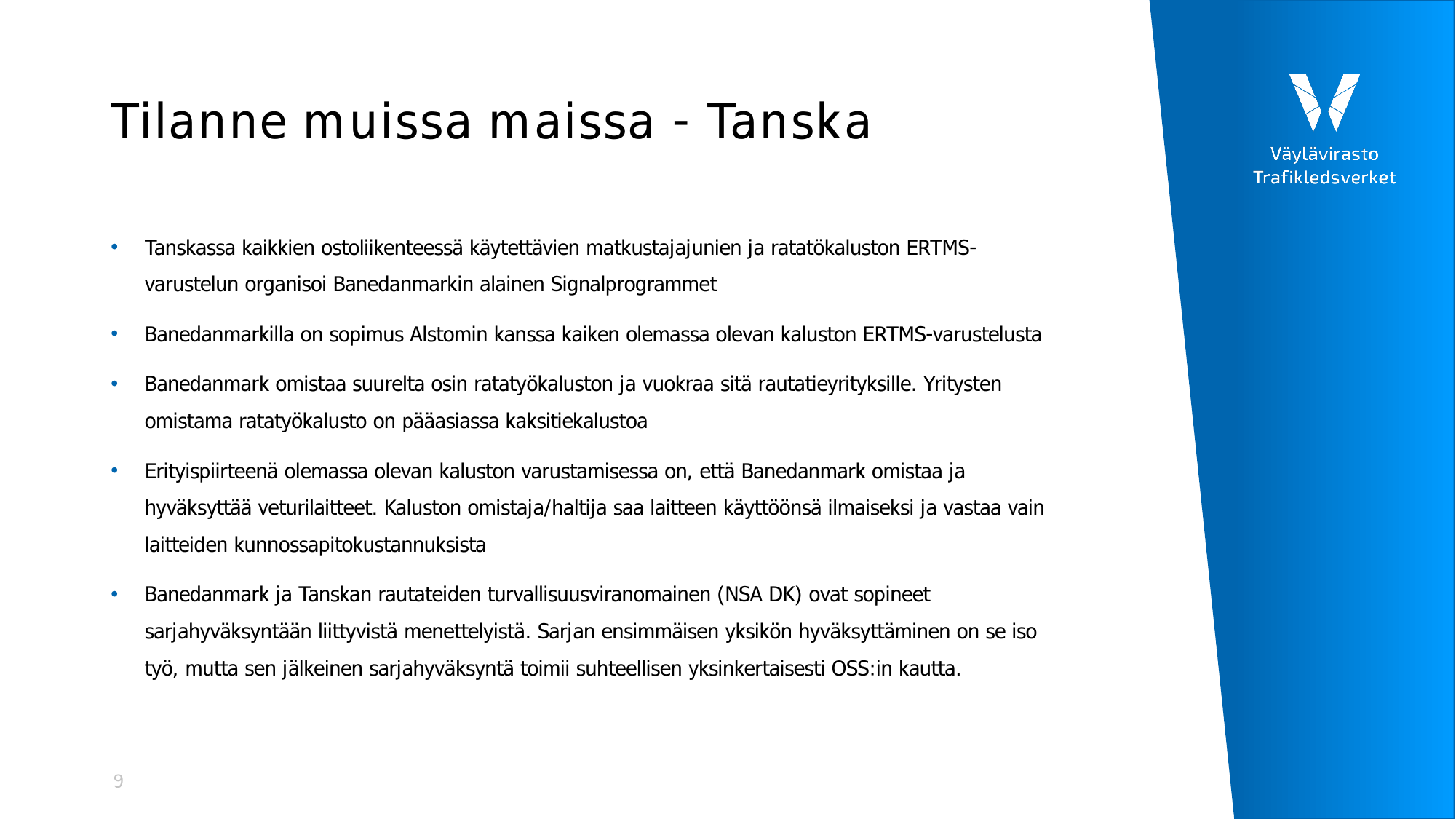

# Tilanne muissa maissa - Tanska
Tanskassa kaikkien ostoliikenteessä käytettävien matkustajajunien ja ratatökaluston ERTMS-varustelun organisoi Banedanmarkin alainen Signalprogrammet
Banedanmarkilla on sopimus Alstomin kanssa kaiken olemassa olevan kaluston ERTMS-varustelusta
Banedanmark omistaa suurelta osin ratatyökaluston ja vuokraa sitä rautatieyrityksille. Yritysten omistama ratatyökalusto on pääasiassa kaksitiekalustoa
Erityispiirteenä olemassa olevan kaluston varustamisessa on, että Banedanmark omistaa ja hyväksyttää veturilaitteet. Kaluston omistaja/haltija saa laitteen käyttöönsä ilmaiseksi ja vastaa vain laitteiden kunnossapitokustannuksista
Banedanmark ja Tanskan rautateiden turvallisuusviranomainen (NSA DK) ovat sopineet sarjahyväksyntään liittyvistä menettelyistä. Sarjan ensimmäisen yksikön hyväksyttäminen on se iso työ, mutta sen jälkeinen sarjahyväksyntä toimii suhteellisen yksinkertaisesti OSS:in kautta.
9